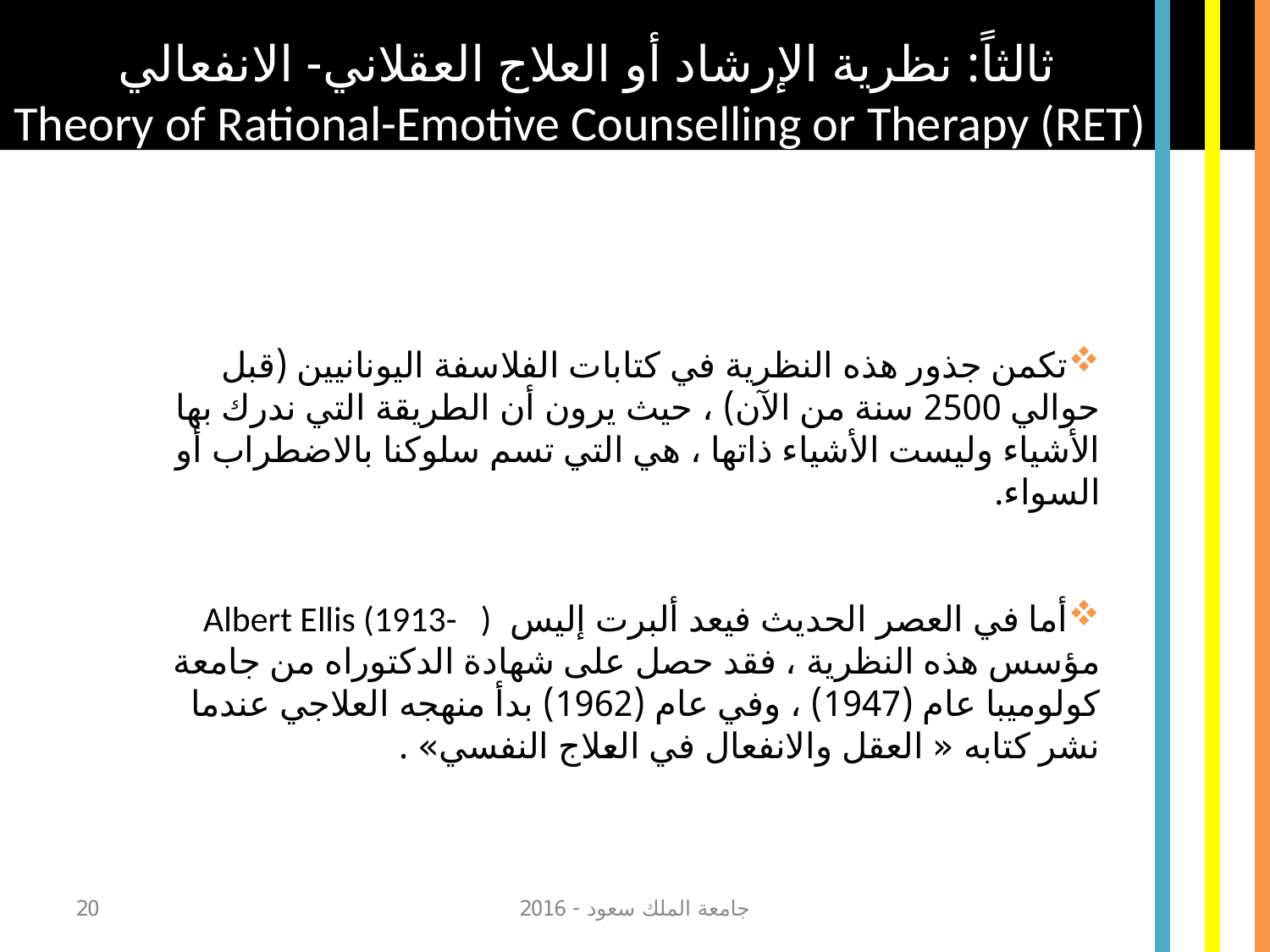

ثالثاً: نظرية الإرشاد أو العلاج العقلاني- الانفعالي
Theory of Rational-Emotive Counselling or Therapy (RET)

تكمن جذور هذه النظرية في كتابات الفلاسفة اليونانيين (قبل حوالي 2500 سنة من الآن) ، حيث يرون أن الطريقة التي ندرك بها الأشياء وليست الأشياء ذاتها ، هي التي تسم سلوكنا بالاضطراب أو السواء.
أما في العصر الحديث فيعد ألبرت إليس  Albert Ellis (1913-   ) مؤسس هذه النظرية ، فقد حصل على شهادة الدكتوراه من جامعة كولوميبا عام (1947) ، وفي عام (1962) بدأ منهجه العلاجي عندما نشر كتابه « العقل والانفعال في العلاج النفسي» .

20
جامعة الملك سعود - 2016